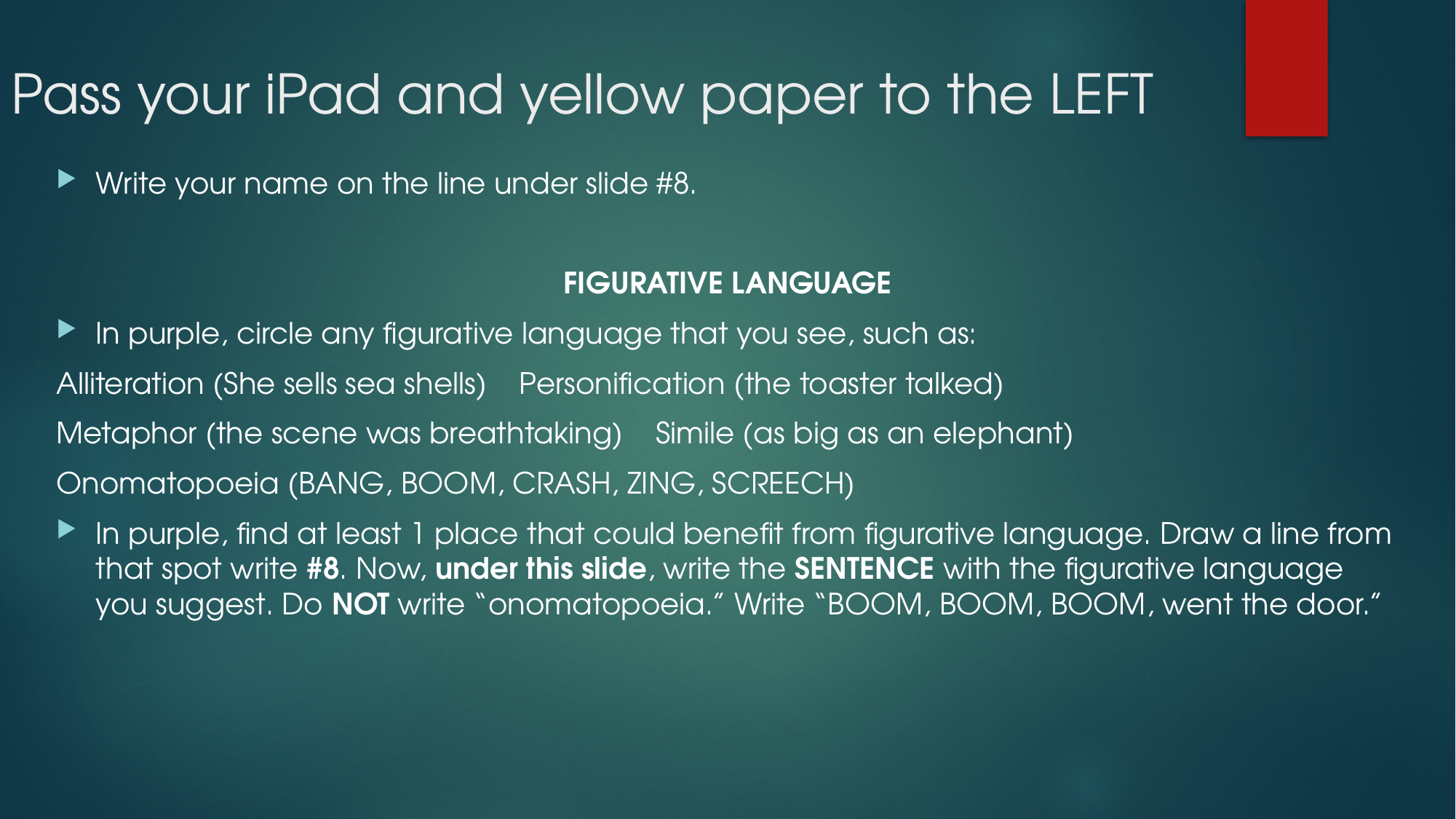

# Pass your iPad and yellow paper to the LEFT
Write your name on the line under slide #8.

FIGURATIVE LANGUAGE
In purple, circle any figurative language that you see, such as:
Alliteration (She sells sea shells)    Personification (the toaster talked)
Metaphor (the scene was breathtaking)    Simile (as big as an elephant)
Onomatopoeia (BANG, BOOM, CRASH, ZING, SCREECH)
In purple, find at least 1 place that could benefit from figurative language. Draw a line from that spot write #8. Now, under this slide, write the SENTENCE with the figurative language you suggest. Do NOT write “onomatopoeia.” Write “BOOM, BOOM, BOOM, went the door.”